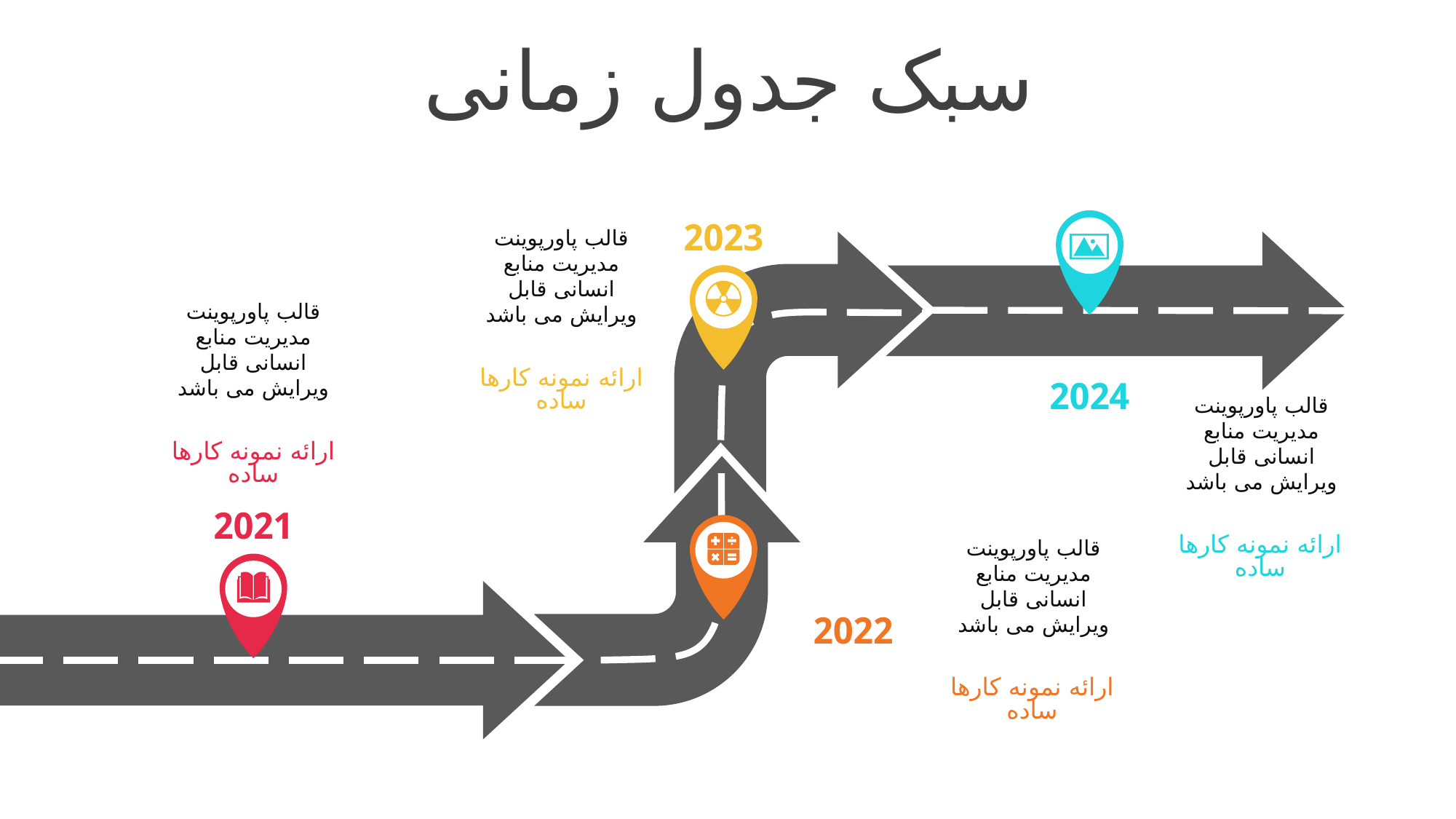

سبک جدول زمانی
2023

قالب پاورپوینت مدیریت منابع انسانی قابل ویرایش می باشد
ارائه نمونه کارها ساده

قالب پاورپوینت مدیریت منابع انسانی قابل ویرایش می باشد
ارائه نمونه کارها ساده
2024
قالب پاورپوینت مدیریت منابع انسانی قابل ویرایش می باشد
ارائه نمونه کارها ساده

2021

قالب پاورپوینت مدیریت منابع انسانی قابل ویرایش می باشد
ارائه نمونه کارها ساده

2022